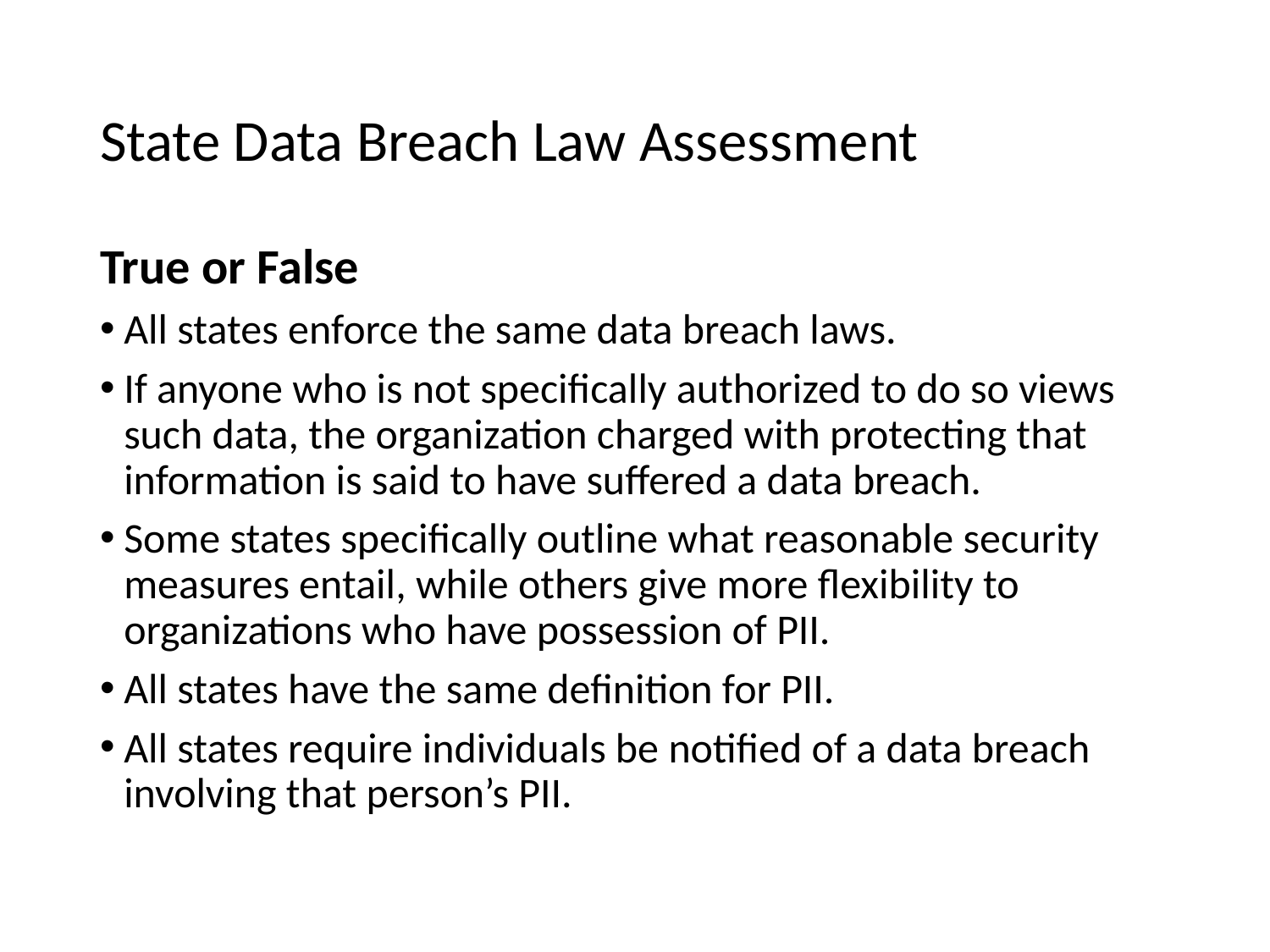

# State Data Breach Law Assessment
True or False
All states enforce the same data breach laws.
If anyone who is not specifically authorized to do so views such data, the organization charged with protecting that information is said to have suffered a data breach.
Some states specifically outline what reasonable security measures entail, while others give more flexibility to organizations who have possession of PII.
All states have the same definition for PII.
All states require individuals be notified of a data breach involving that person’s PII.